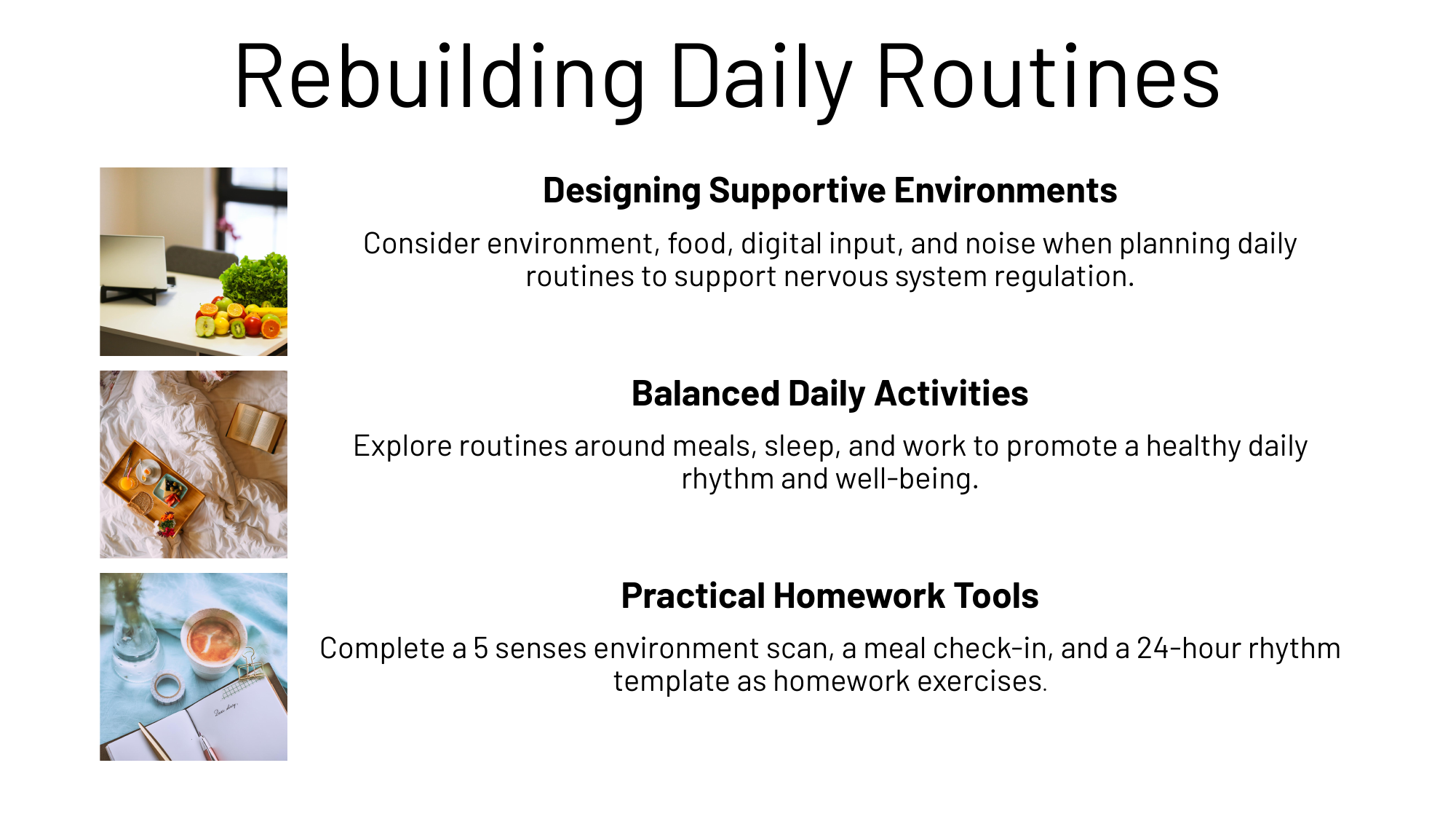

# Rebuilding Daily Routines
Designing Supportive Environments
Consider environment, food, digital input, and noise when planning daily routines to support nervous system regulation.
Balanced Daily Activities
Explore routines around meals, sleep, and work to promote a healthy daily rhythm and well-being.
Practical Homework Tools
Complete a 5 senses environment scan, a meal check-in, and a 24-hour rhythm template as homework exercises.